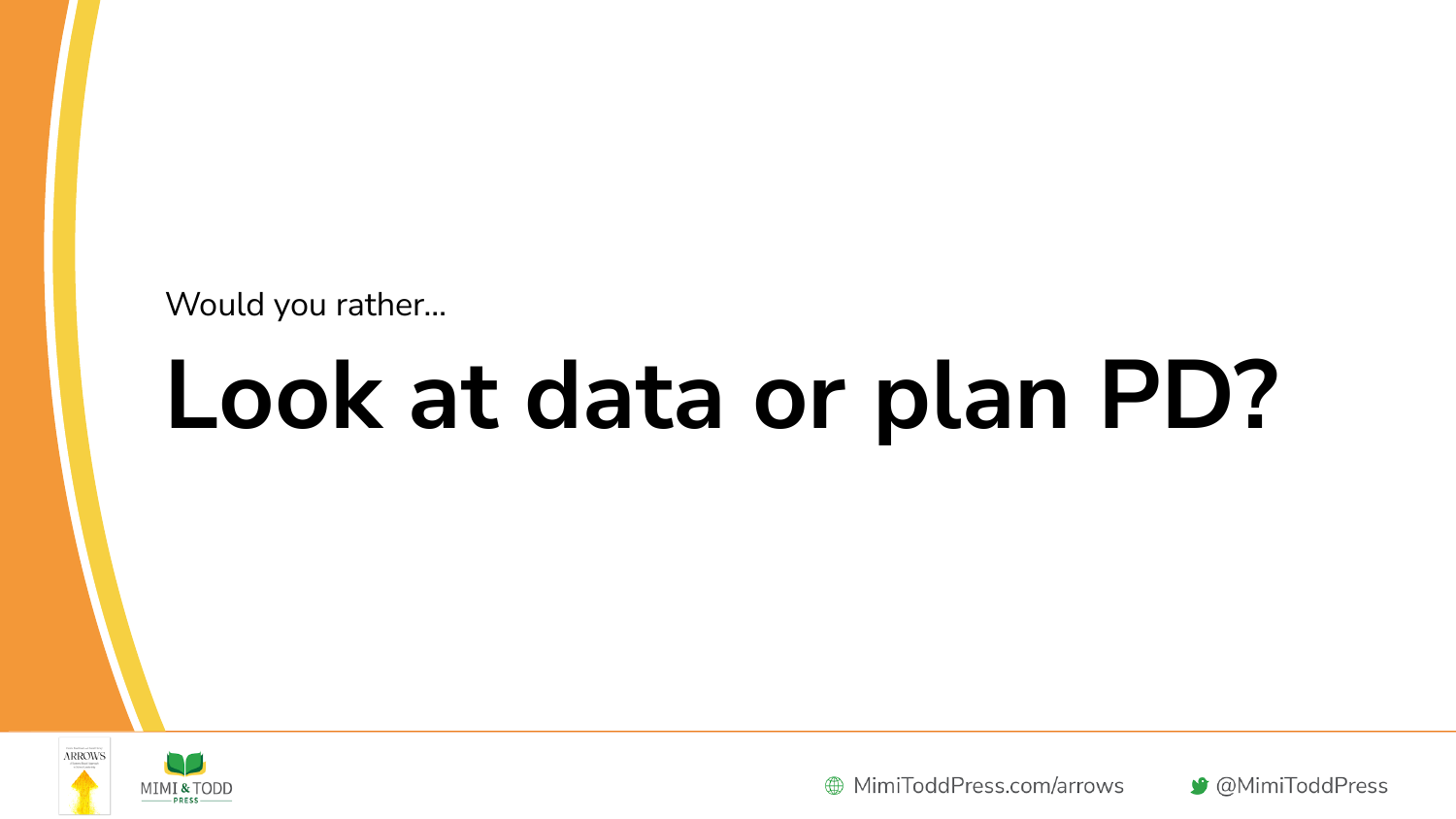

Would you rather…
# Look at data or plan PD?